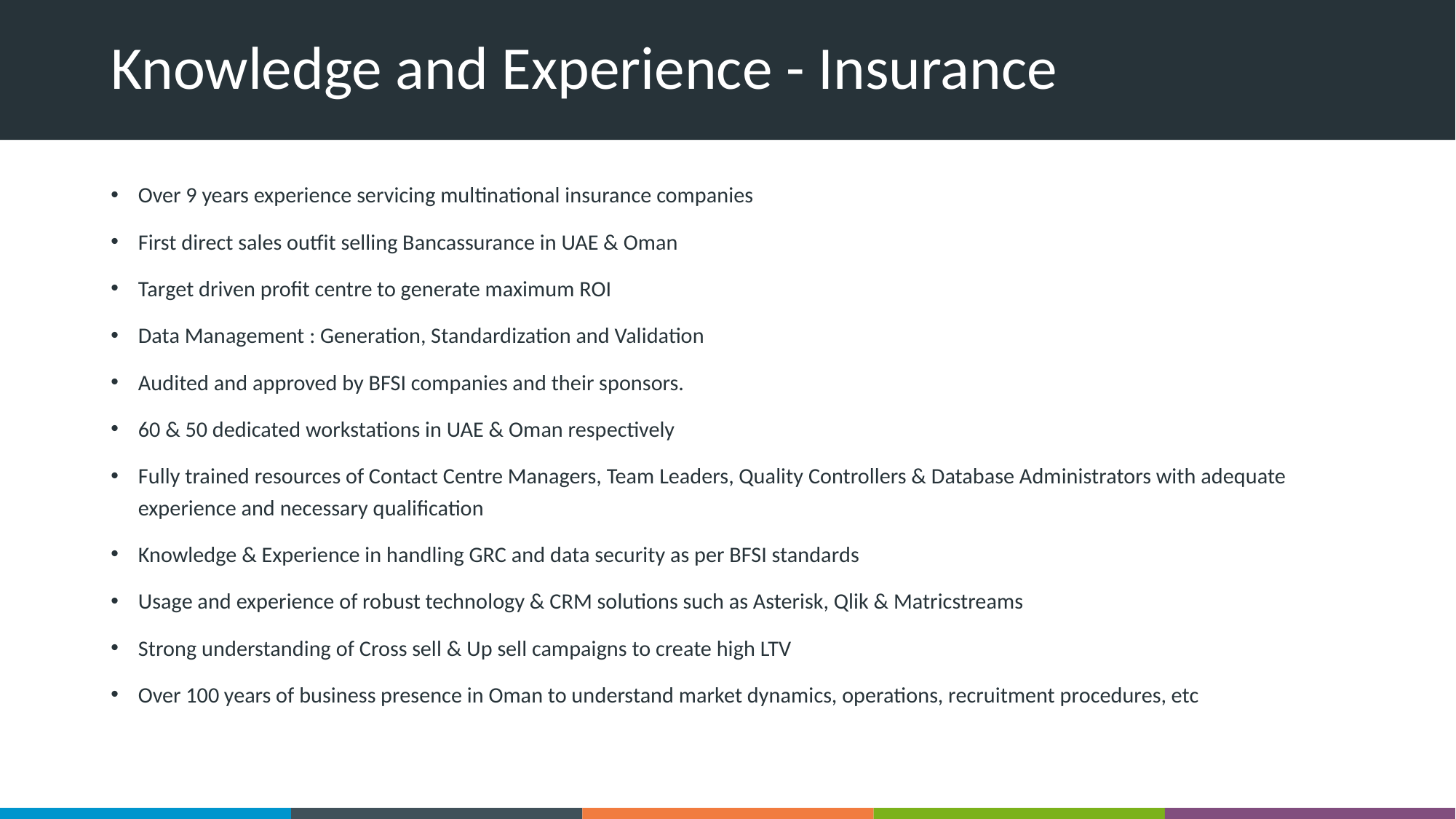

# Knowledge and Experience - Insurance
Over 9 years experience servicing multinational insurance companies
First direct sales outfit selling Bancassurance in UAE & Oman
Target driven profit centre to generate maximum ROI
Data Management : Generation, Standardization and Validation
Audited and approved by BFSI companies and their sponsors.
60 & 50 dedicated workstations in UAE & Oman respectively
Fully trained resources of Contact Centre Managers, Team Leaders, Quality Controllers & Database Administrators with adequate experience and necessary qualification
Knowledge & Experience in handling GRC and data security as per BFSI standards
Usage and experience of robust technology & CRM solutions such as Asterisk, Qlik & Matricstreams
Strong understanding of Cross sell & Up sell campaigns to create high LTV
Over 100 years of business presence in Oman to understand market dynamics, operations, recruitment procedures, etc